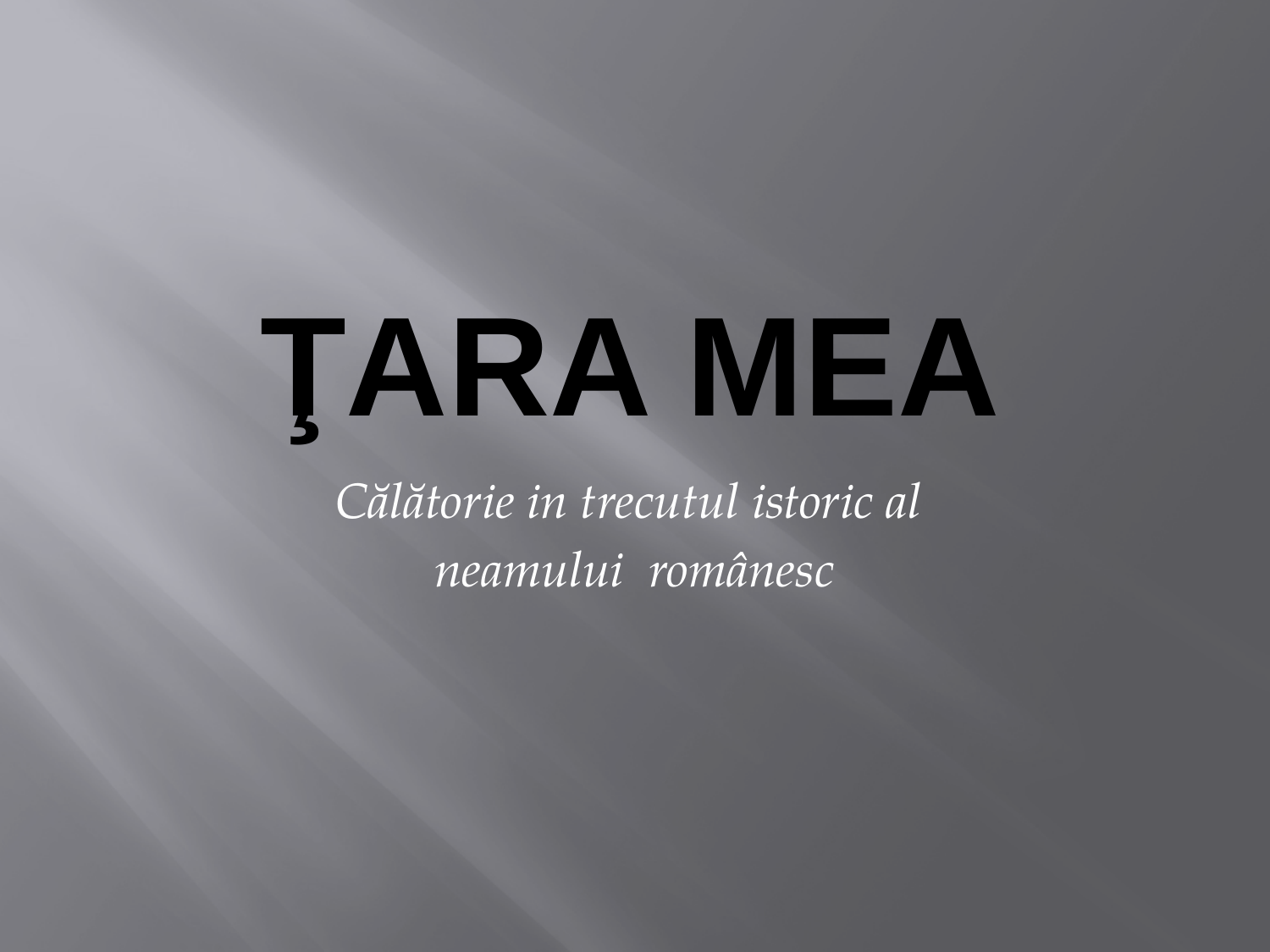

# ŢARA MEA
Călătorie in trecutul istoric al
neamului  românesc